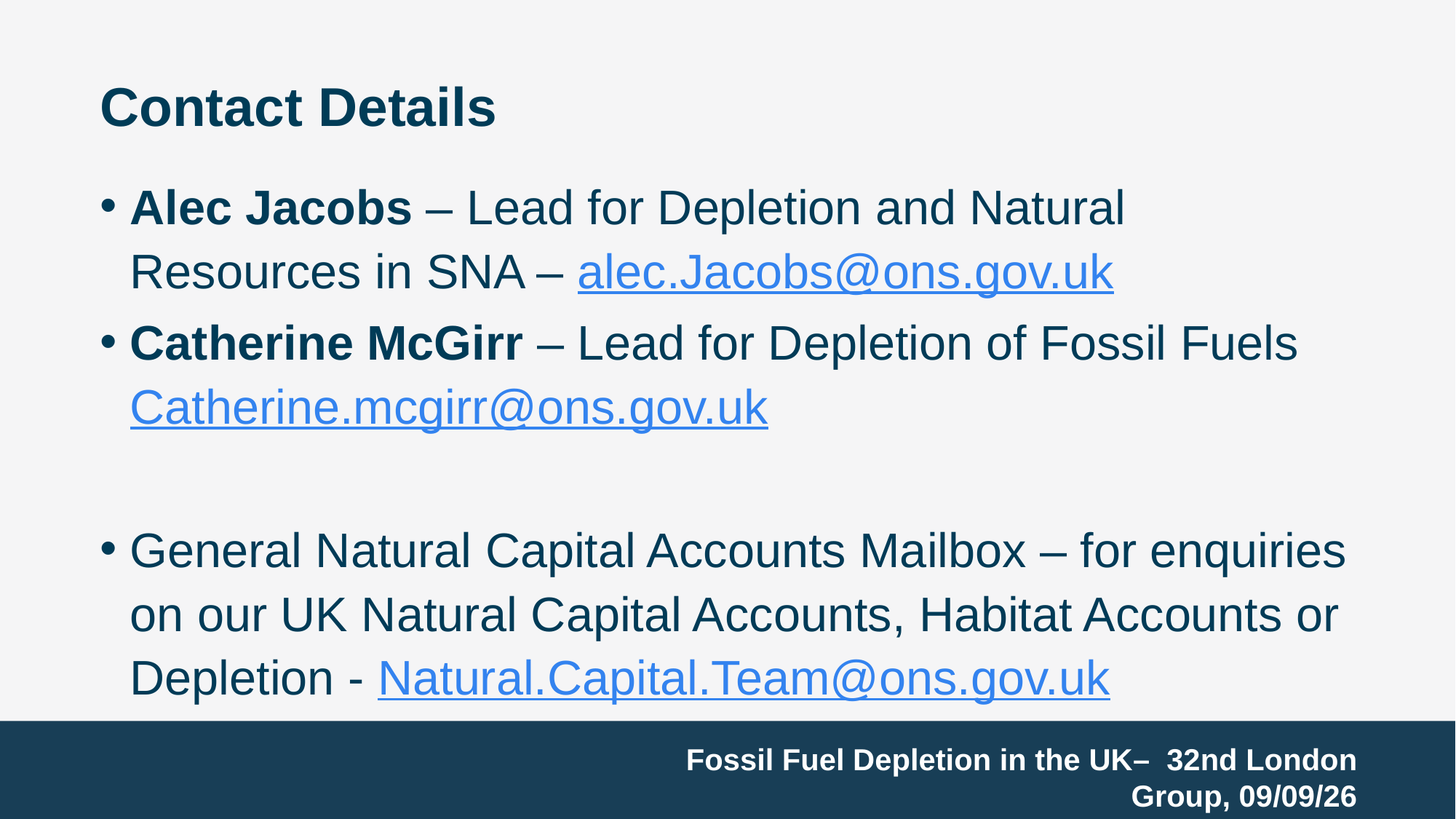

# Contact Details
Alec Jacobs – Lead for Depletion and Natural Resources in SNA – alec.Jacobs@ons.gov.uk
Catherine McGirr – Lead for Depletion of Fossil Fuels Catherine.mcgirr@ons.gov.uk

General Natural Capital Accounts Mailbox – for enquiries on our UK Natural Capital Accounts, Habitat Accounts or Depletion - Natural.Capital.Team@ons.gov.uk

Fossil Fuel Depletion in the UK–  32nd London Group, 09/09/26